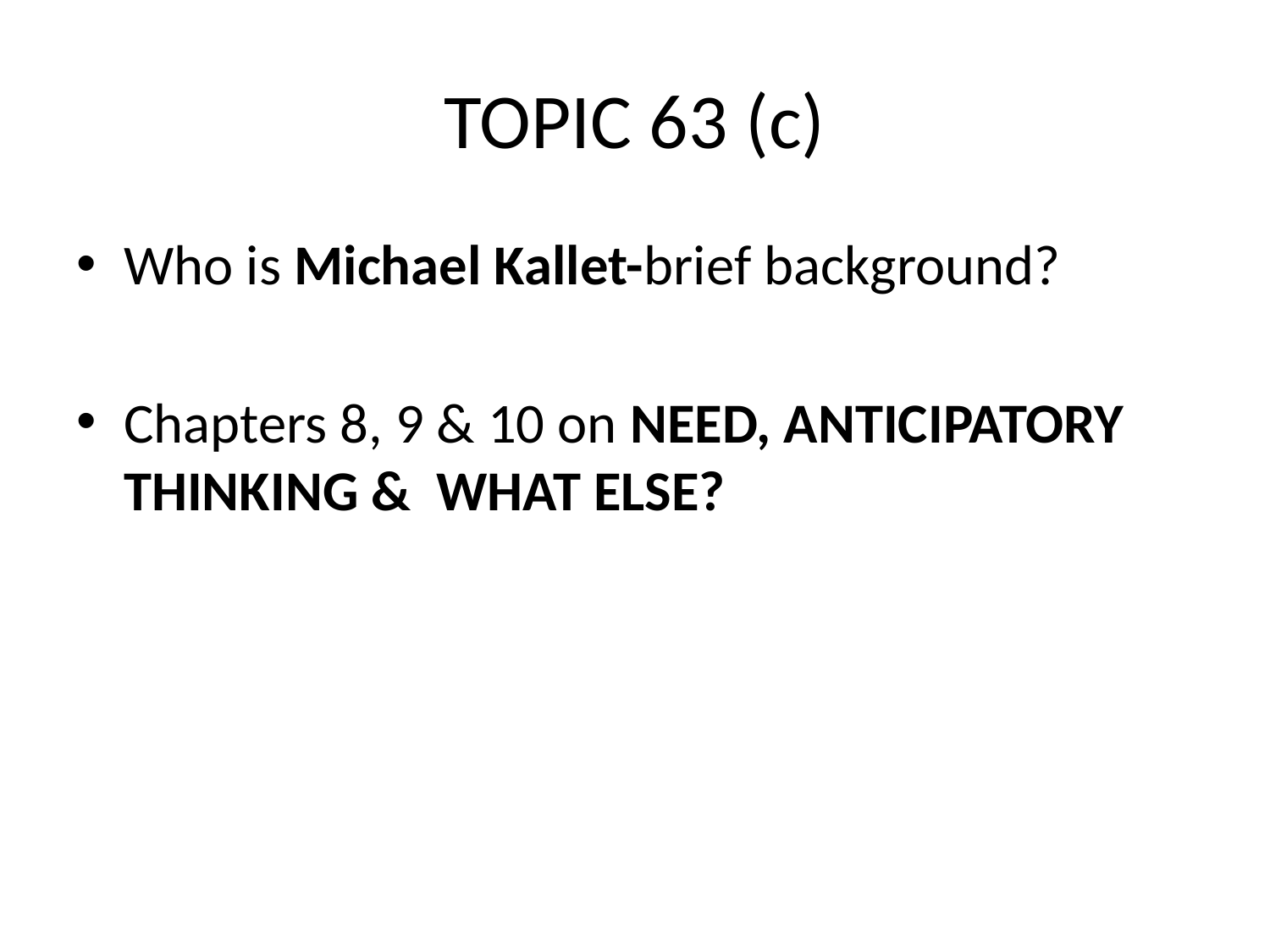

# TOPIC 63 (c)
Who is Michael Kallet-brief background?

Chapters 8, 9 & 10 on NEED, ANTICIPATORY THINKING &  WHAT ELSE?